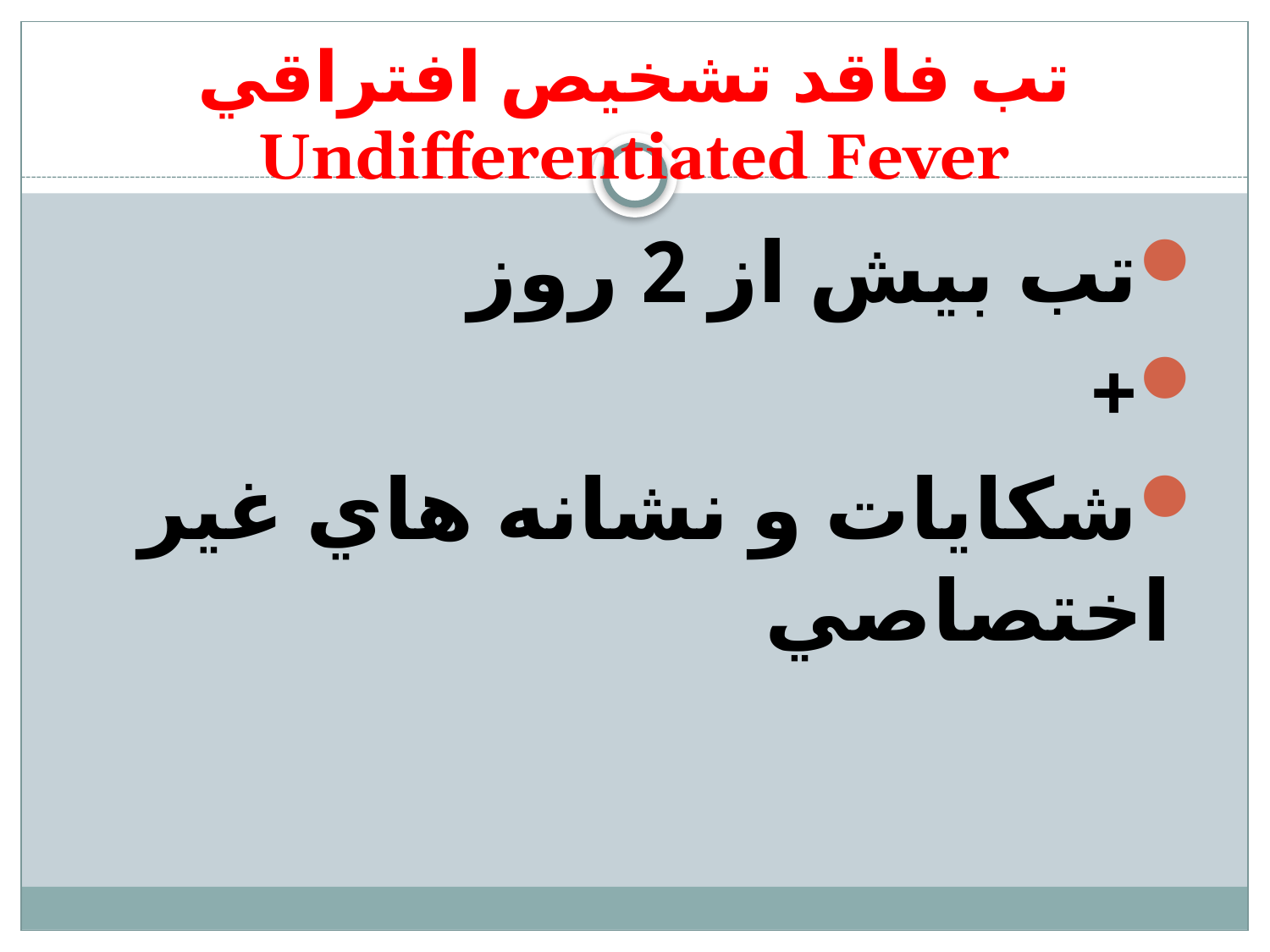

# تب فاقد تشخيص افتراقي Undifferentiated Fever
تب بيش از 2 روز
+
شكايات و نشانه هاي غير اختصاصي